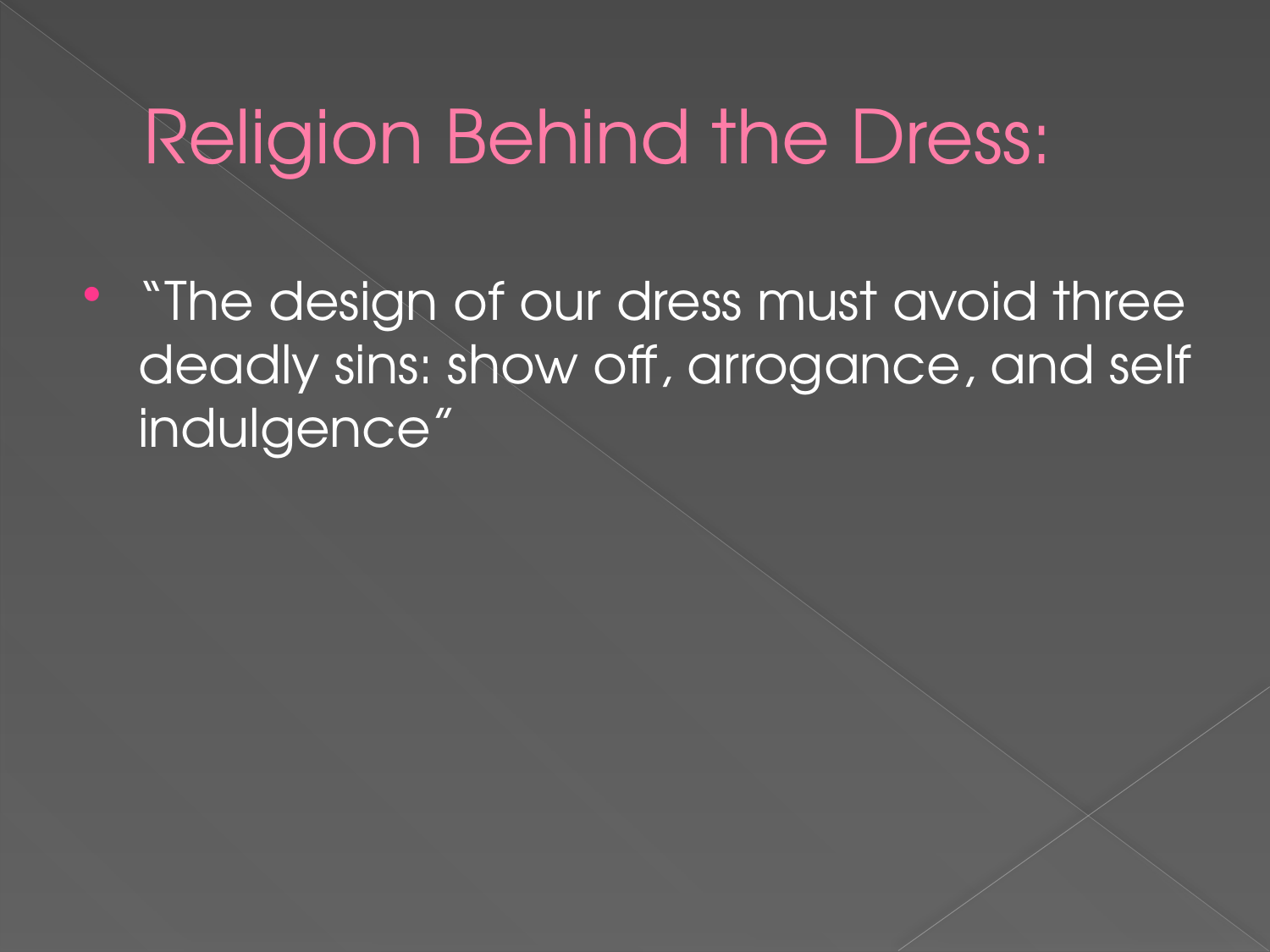

# Religion Behind the Dress:
“The design of our dress must avoid three deadly sins: show off, arrogance, and self indulgence”